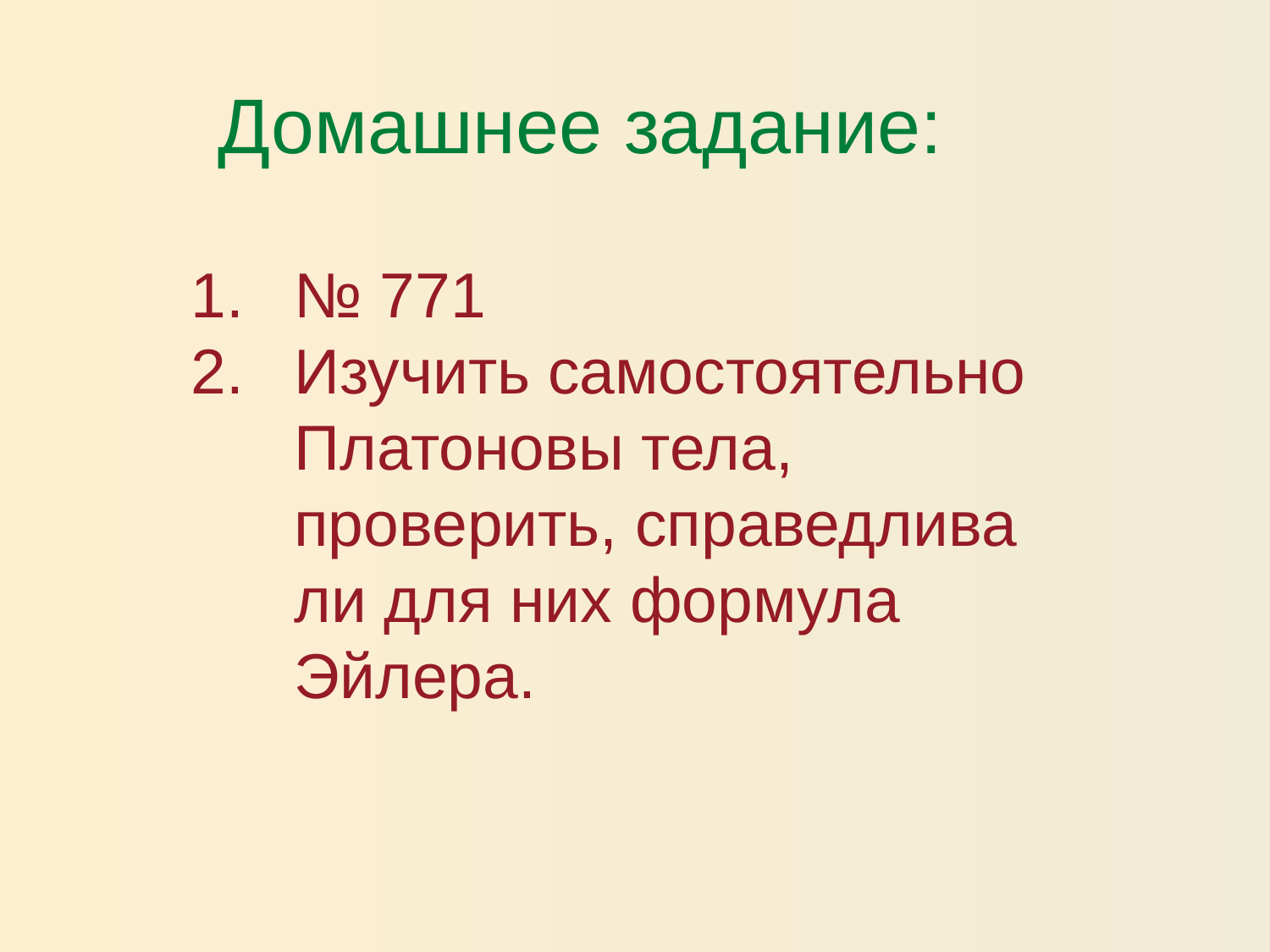

Домашнее задание:
№ 771
Изучить самостоятельно Платоновы тела, проверить, справедлива ли для них формула Эйлера.